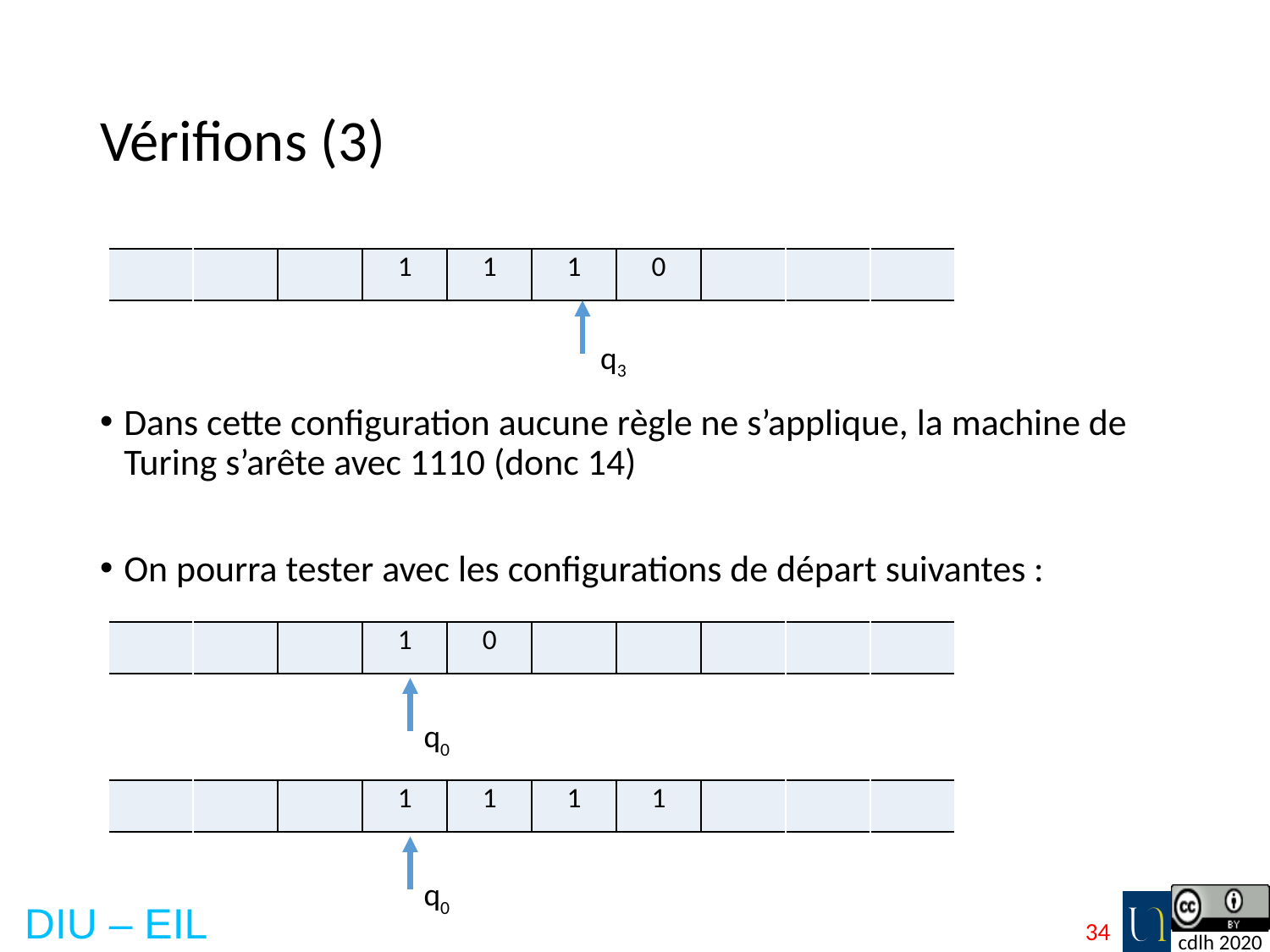

# Vérifions (3)
|  |  |  | 1 | 1 | 1 | 0 |  |  |  |
| --- | --- | --- | --- | --- | --- | --- | --- | --- | --- |
q3
Dans cette configuration aucune règle ne s’applique, la machine de Turing s’arête avec 1110 (donc 14)

On pourra tester avec les configurations de départ suivantes :
|  |  |  | 1 | 0 |  |  |  |  |  |
| --- | --- | --- | --- | --- | --- | --- | --- | --- | --- |
q0
|  |  |  | 1 | 1 | 1 | 1 |  |  |  |
| --- | --- | --- | --- | --- | --- | --- | --- | --- | --- |
q0
34